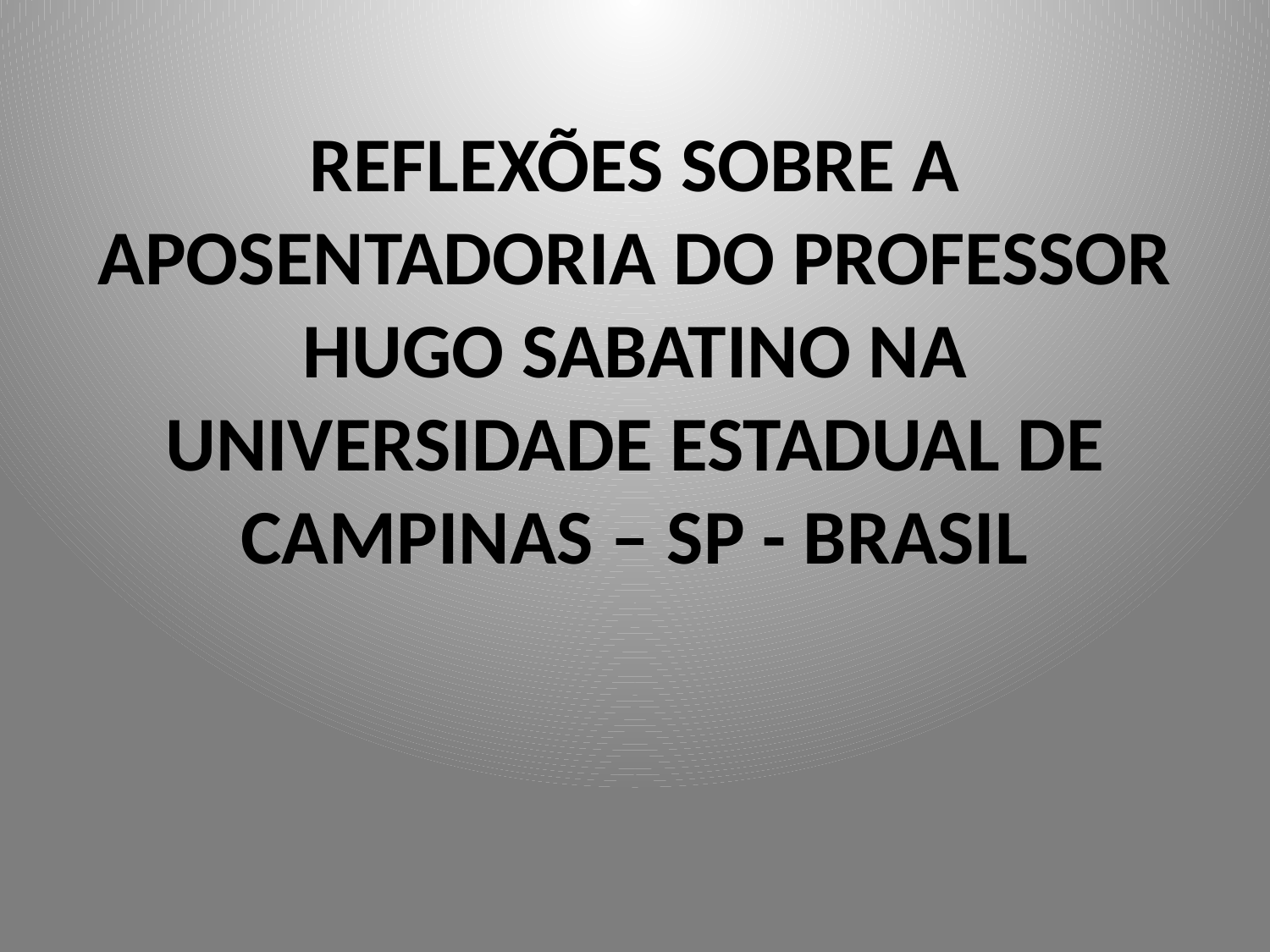

# REFLEXÕES SOBRE A APOSENTADORIA DO PROFESSOR HUGO SABATINO NA UNIVERSIDADE ESTADUAL DE CAMPINAS – SP - BRASIL